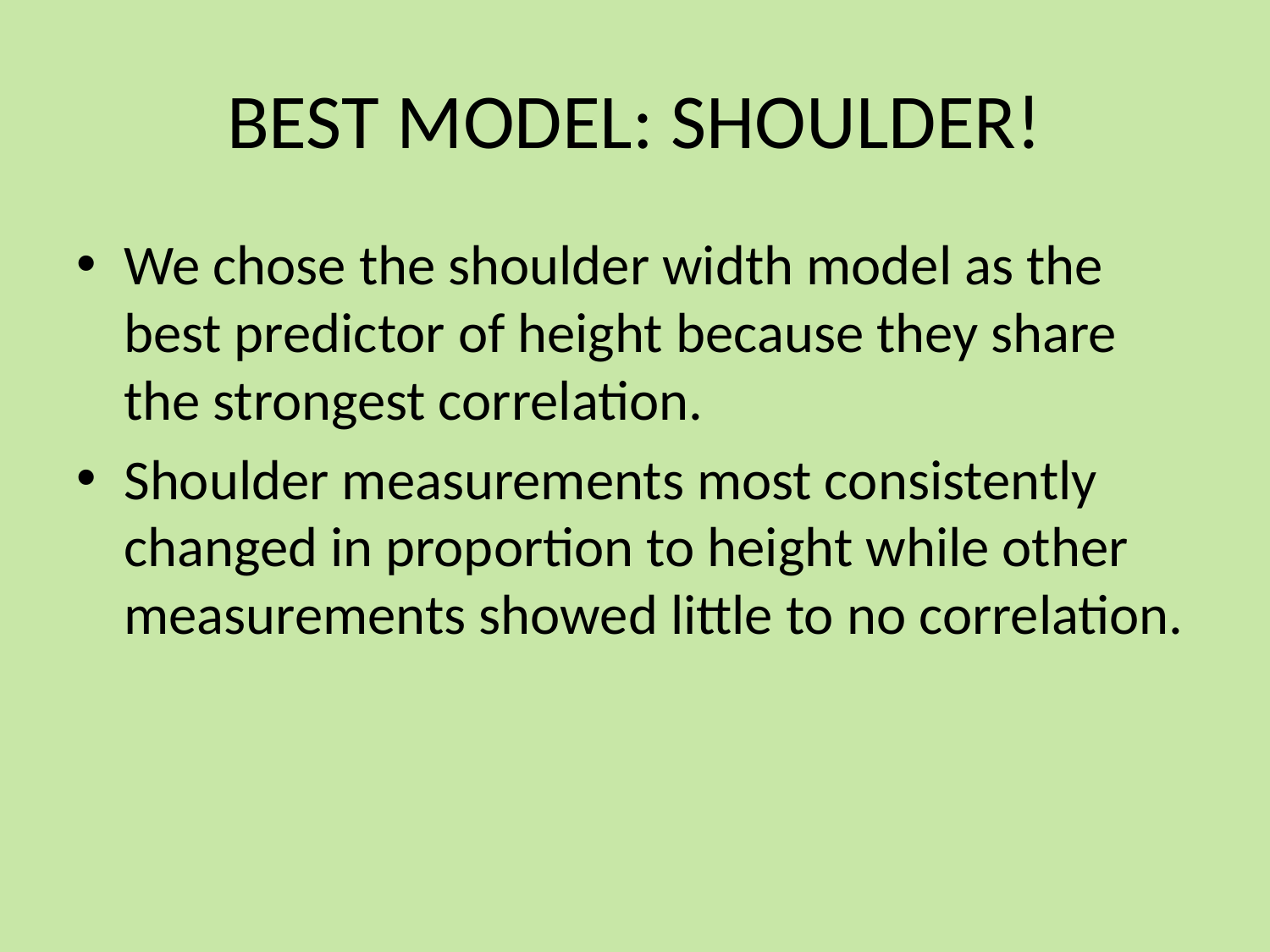

# BEST MODEL: SHOULDER!
We chose the shoulder width model as the best predictor of height because they share the strongest correlation.
Shoulder measurements most consistently changed in proportion to height while other measurements showed little to no correlation.